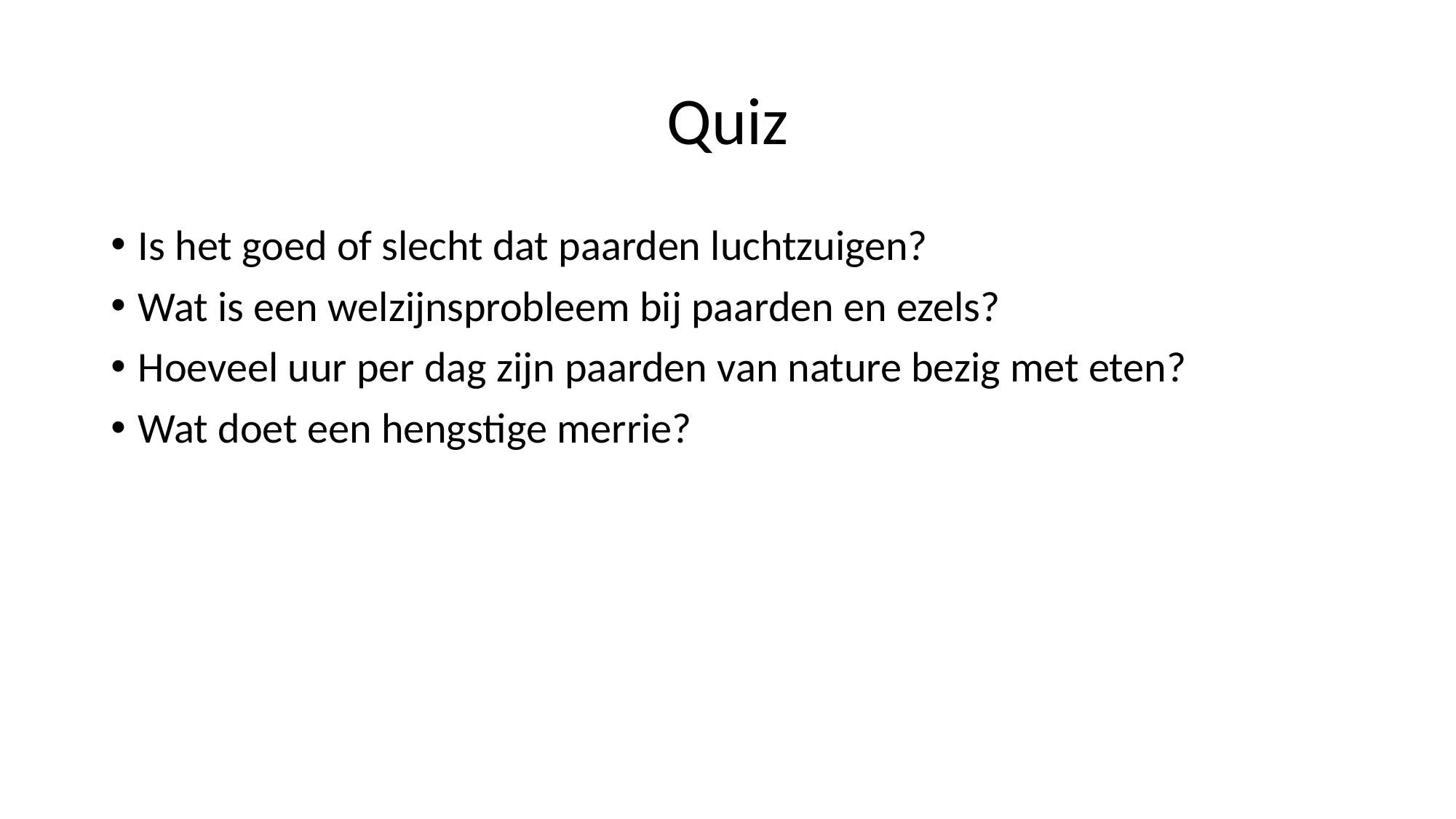

# Quiz
Is het goed of slecht dat paarden luchtzuigen?
Wat is een welzijnsprobleem bij paarden en ezels?
Hoeveel uur per dag zijn paarden van nature bezig met eten?
Wat doet een hengstige merrie?